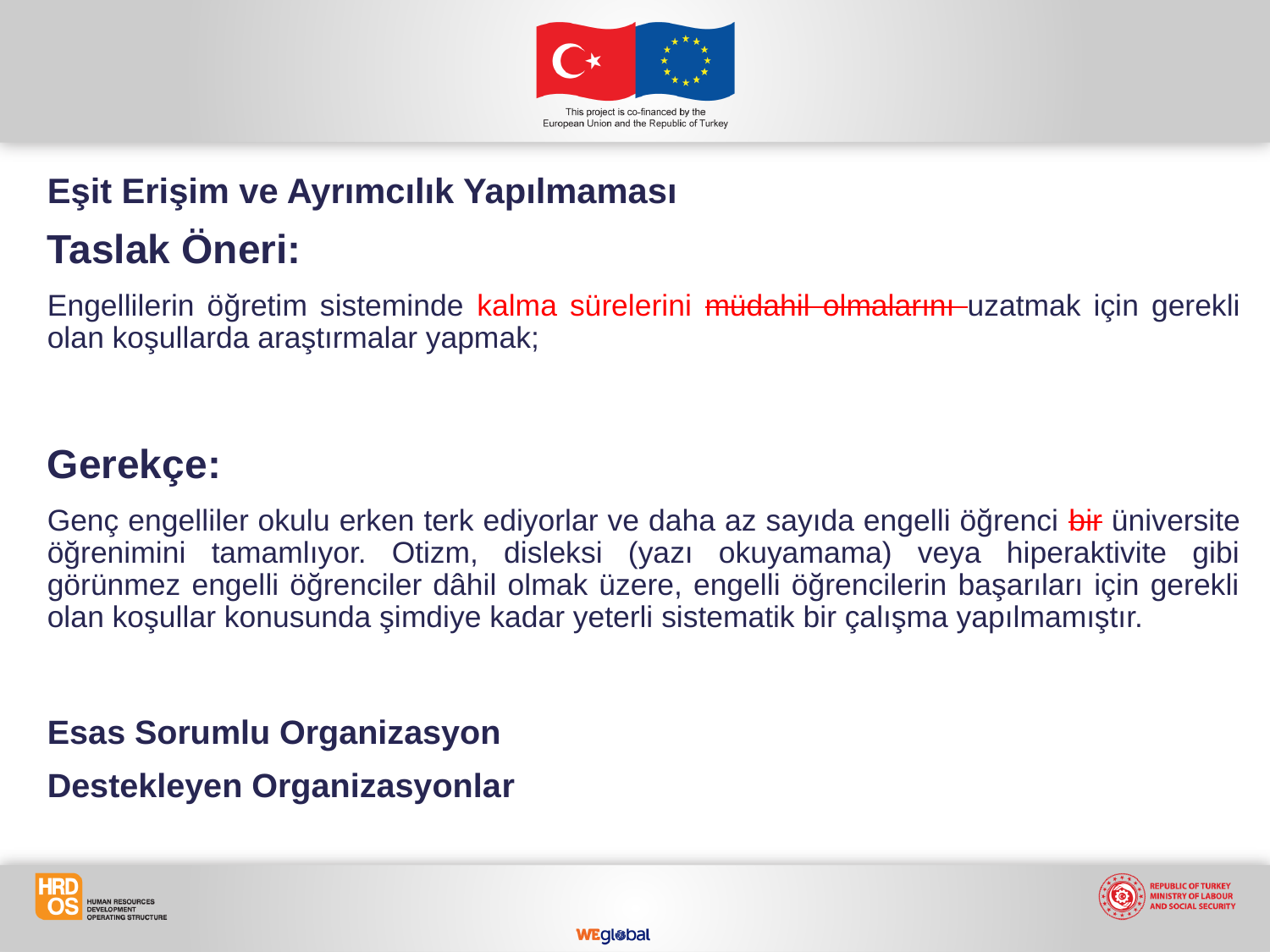

Eşit Erişim ve Ayrımcılık Yapılmaması
Taslak Öneri:
Engellilerin öğretim sisteminde kalma sürelerini müdahil olmalarını uzatmak için gerekli olan koşullarda araştırmalar yapmak;

Gerekçe:
Genç engelliler okulu erken terk ediyorlar ve daha az sayıda engelli öğrenci bir üniversite öğrenimini tamamlıyor. Otizm, disleksi (yazı okuyamama) veya hiperaktivite gibi görünmez engelli öğrenciler dâhil olmak üzere, engelli öğrencilerin başarıları için gerekli olan koşullar konusunda şimdiye kadar yeterli sistematik bir çalışma yapılmamıştır.

Esas Sorumlu Organizasyon
Destekleyen Organizasyonlar